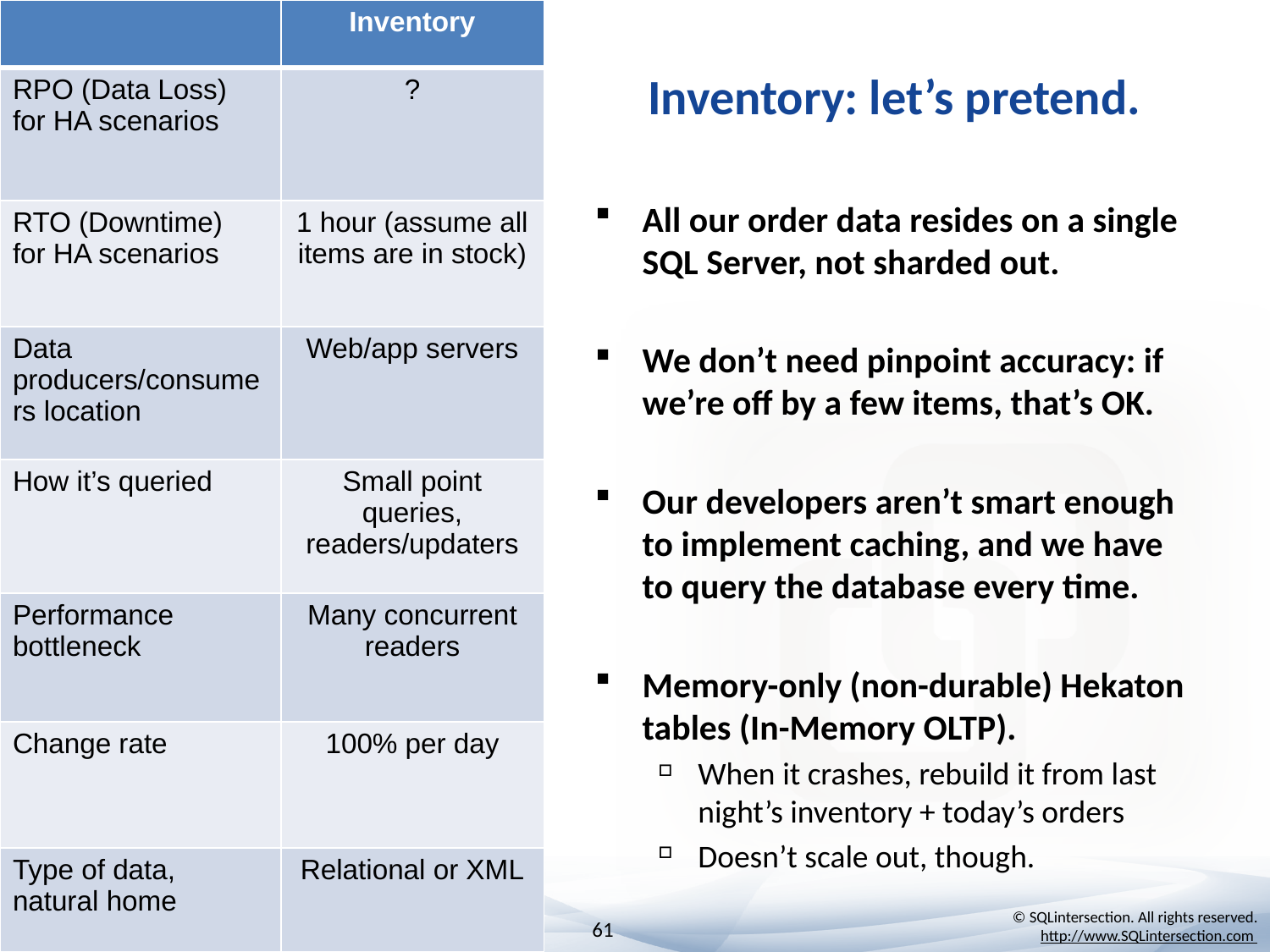

|  | Inventory |
| --- | --- |
| RPO (Data Loss) for HA scenarios | ? |
| RTO (Downtime) for HA scenarios | 1 hour (assume all items are in stock) |
| Data producers/consumers location | Web/app servers |
| How it’s queried | Small point queries, readers/updaters |
| Performance bottleneck | Many concurrent readers |
| Change rate | 100% per day |
| Type of data, natural home | Relational or XML |
# Inventory: let’s pretend.
All our order data resides on a single SQL Server, not sharded out.

We don’t need pinpoint accuracy: if we’re off by a few items, that’s OK.

Our developers aren’t smart enough to implement caching, and we have to query the database every time.

Memory-only (non-durable) Hekaton tables (In-Memory OLTP).
When it crashes, rebuild it from last night’s inventory + today’s orders
Doesn’t scale out, though.